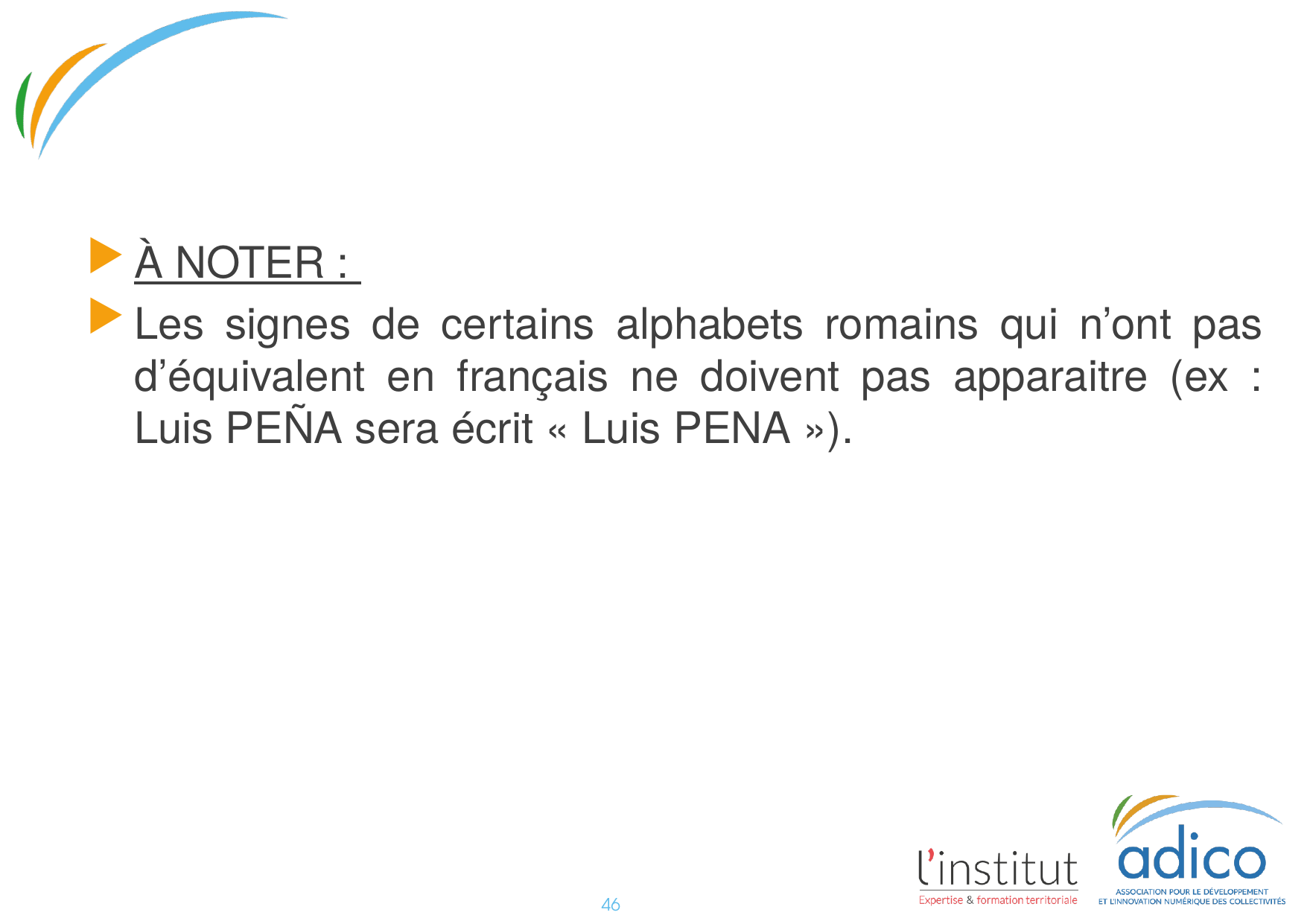

#

À NOTER :
Les signes de certains alphabets romains qui n’ont pas d’équivalent en français ne doivent pas apparaitre (ex : Luis PEÑA sera écrit « Luis PENA »).